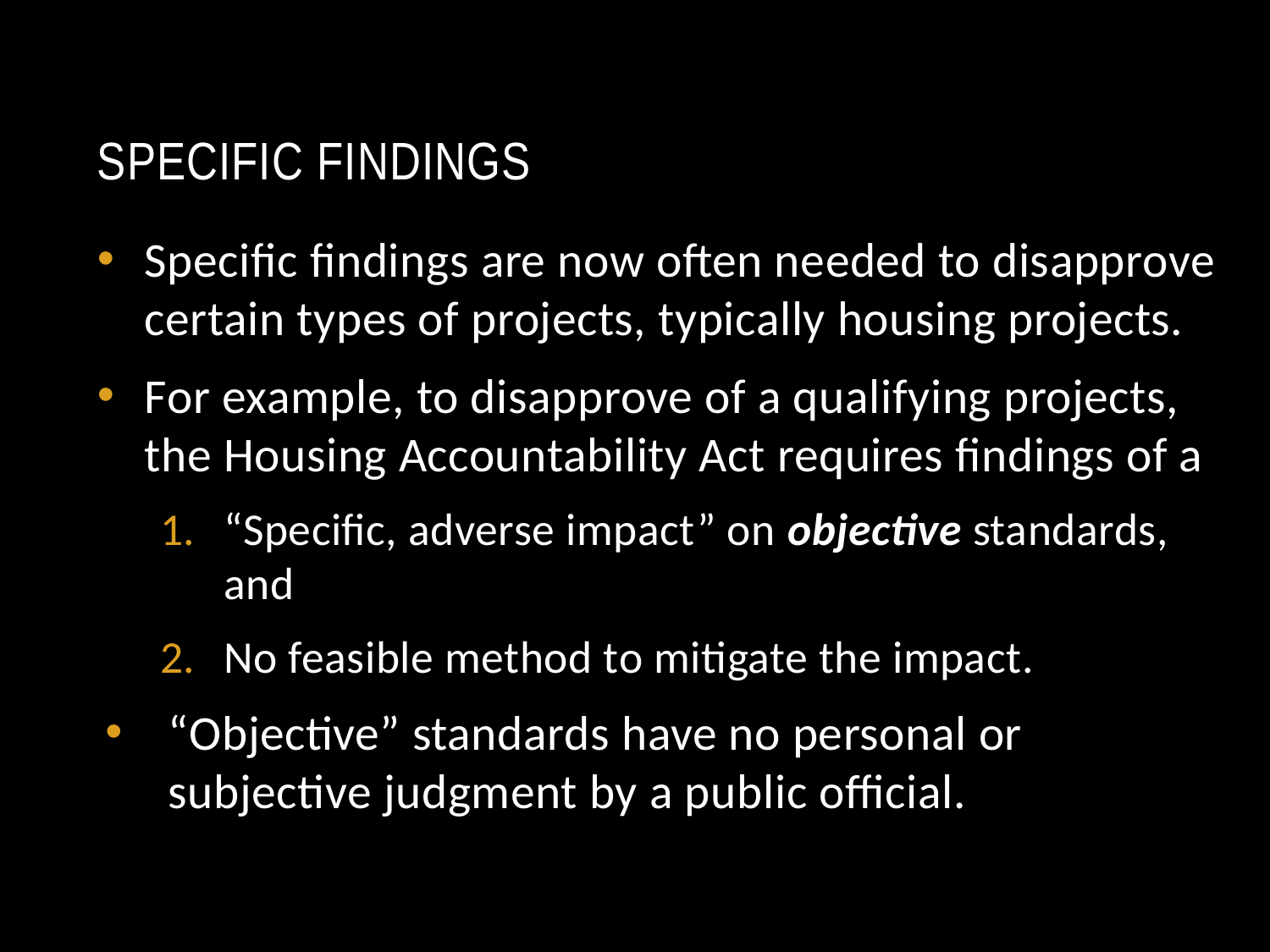

# SPECIFIC FINDINGS
Specific findings are now often needed to disapprove certain types of projects, typically housing projects.
For example, to disapprove of a qualifying projects, the Housing Accountability Act requires findings of a
“Specific, adverse impact” on objective standards, and
No feasible method to mitigate the impact.
“Objective” standards have no personal or subjective judgment by a public official.